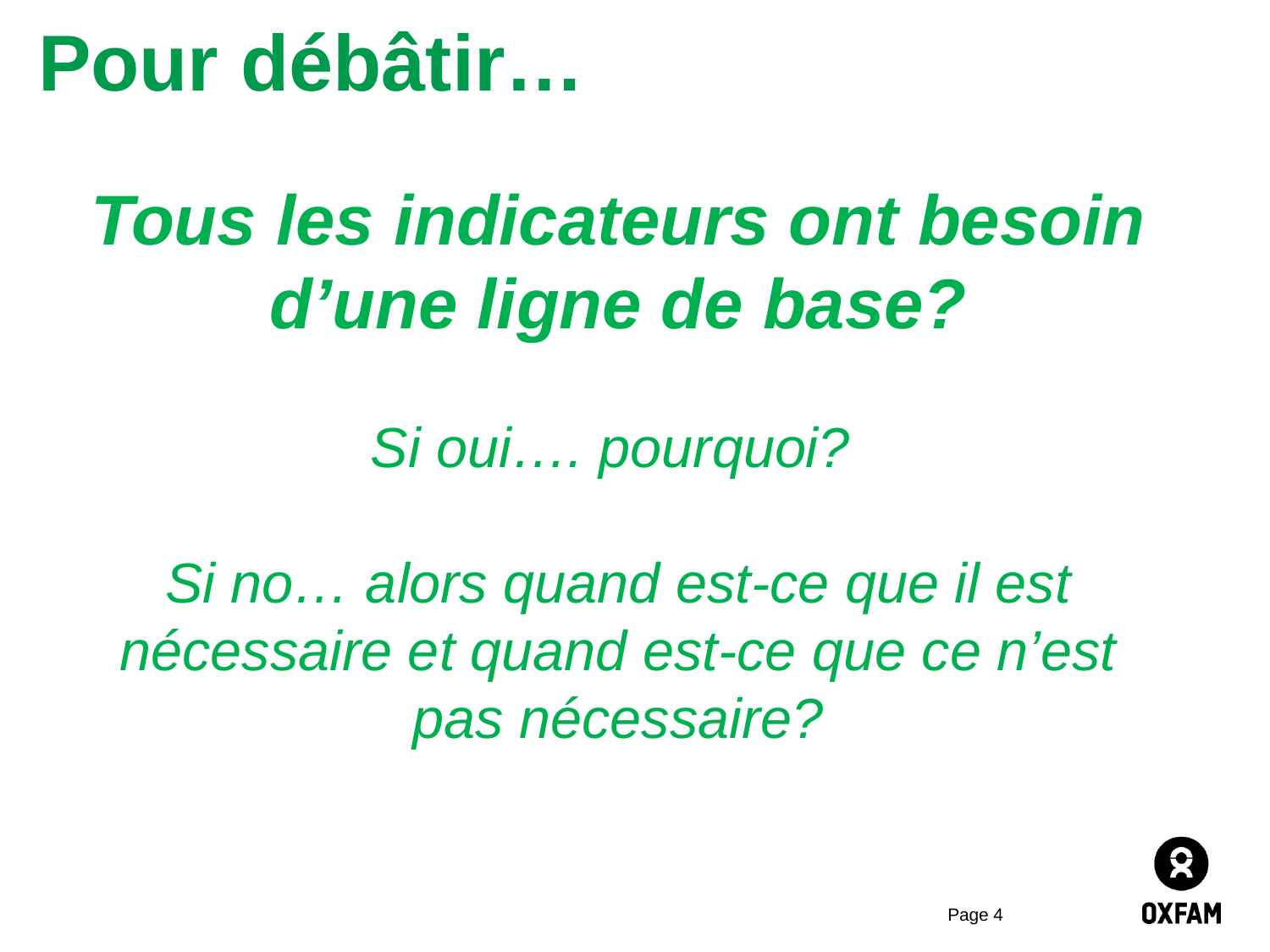

# Pour débâtir…
Tous les indicateurs ont besoin d’une ligne de base?

Si oui…. pourquoi?

Si no… alors quand est-ce que il est nécessaire et quand est-ce que ce n’est pas nécessaire?
Page 4